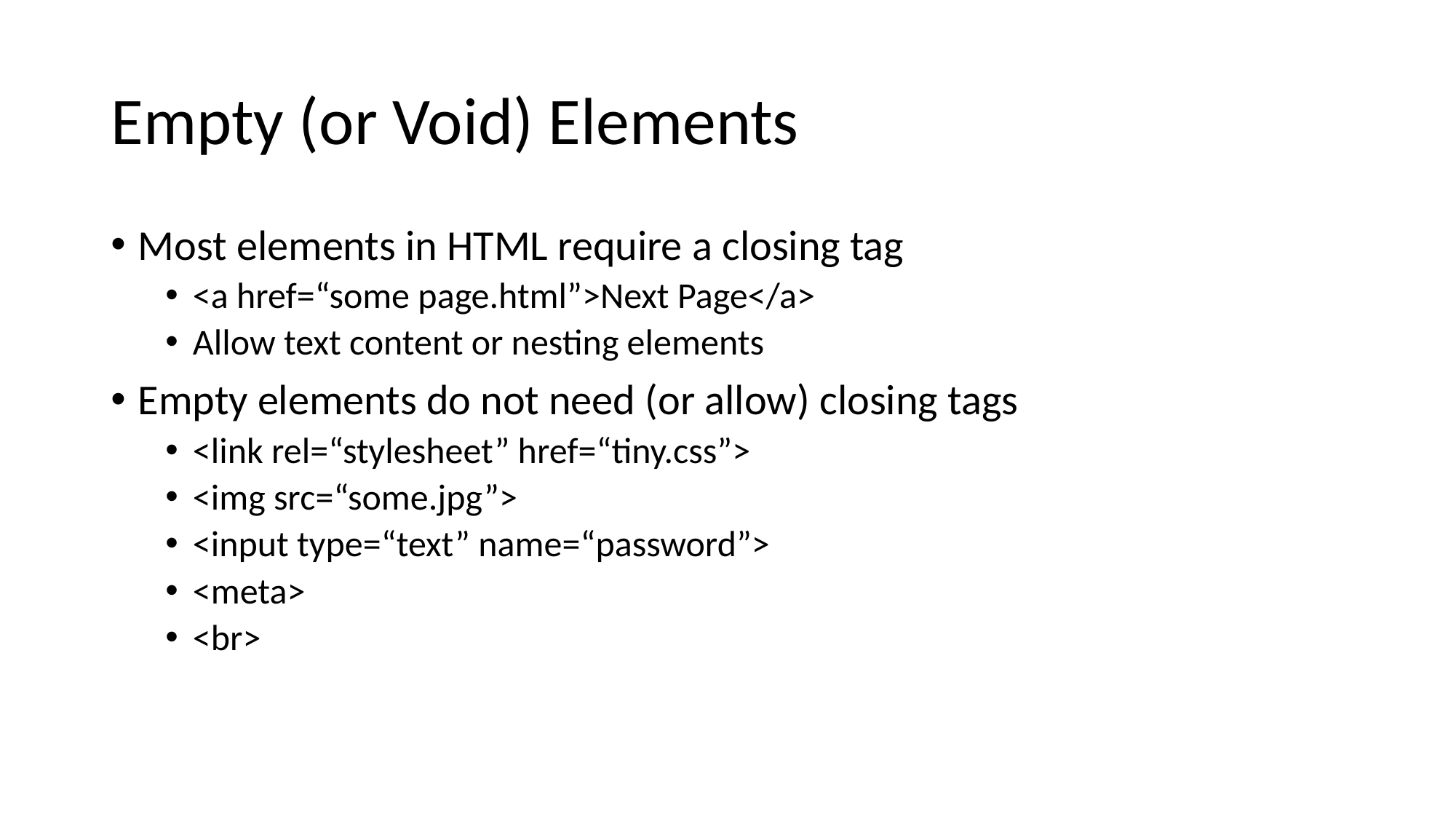

# Empty (or Void) Elements
Most elements in HTML require a closing tag
<a href=“some page.html”>Next Page</a>
Allow text content or nesting elements
Empty elements do not need (or allow) closing tags
<link rel=“stylesheet” href=“tiny.css”>
<img src=“some.jpg”>
<input type=“text” name=“password”>
<meta>
<br>